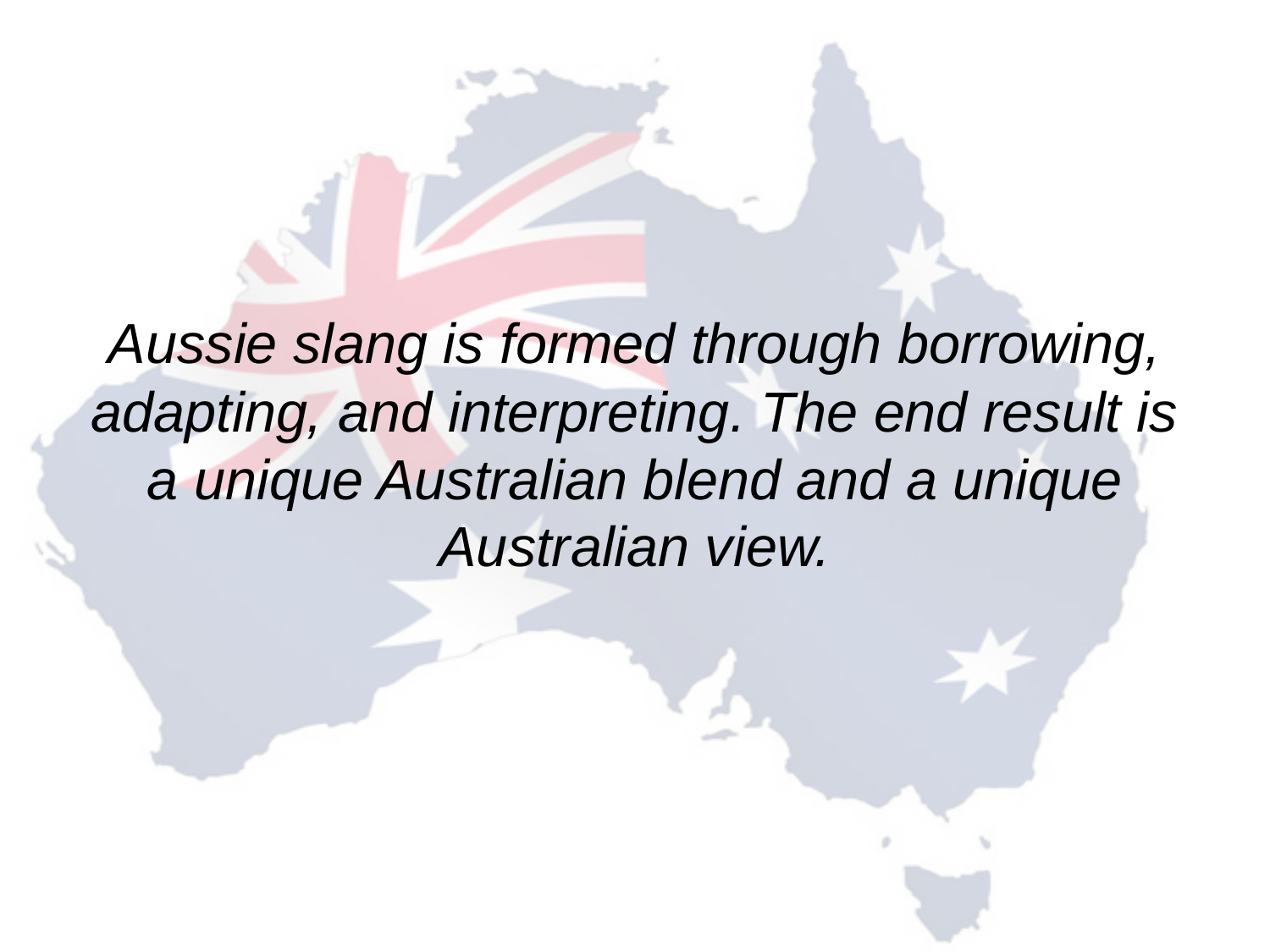

#

Aussie slang is formed through borrowing, adapting, and interpreting. The end result is a unique Australian blend and a unique Australian view.